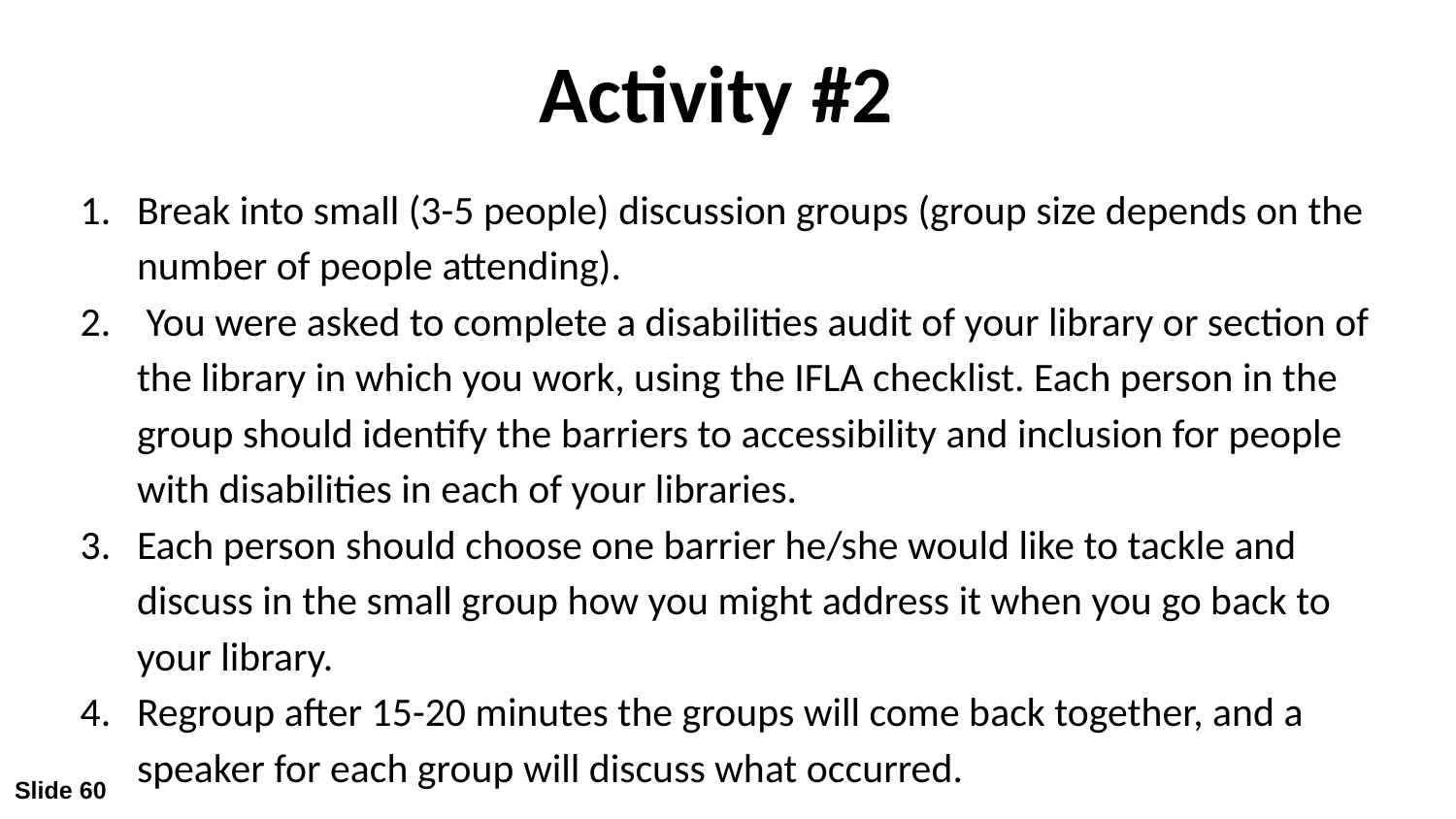

# Activity #2
Break into small (3-5 people) discussion groups (group size depends on the number of people attending).
 You were asked to complete a disabilities audit of your library or section of the library in which you work, using the IFLA checklist. Each person in the group should identify the barriers to accessibility and inclusion for people with disabilities in each of your libraries.
Each person should choose one barrier he/she would like to tackle and discuss in the small group how you might address it when you go back to your library.
Regroup after 15-20 minutes the groups will come back together, and a speaker for each group will discuss what occurred.
Slide 60